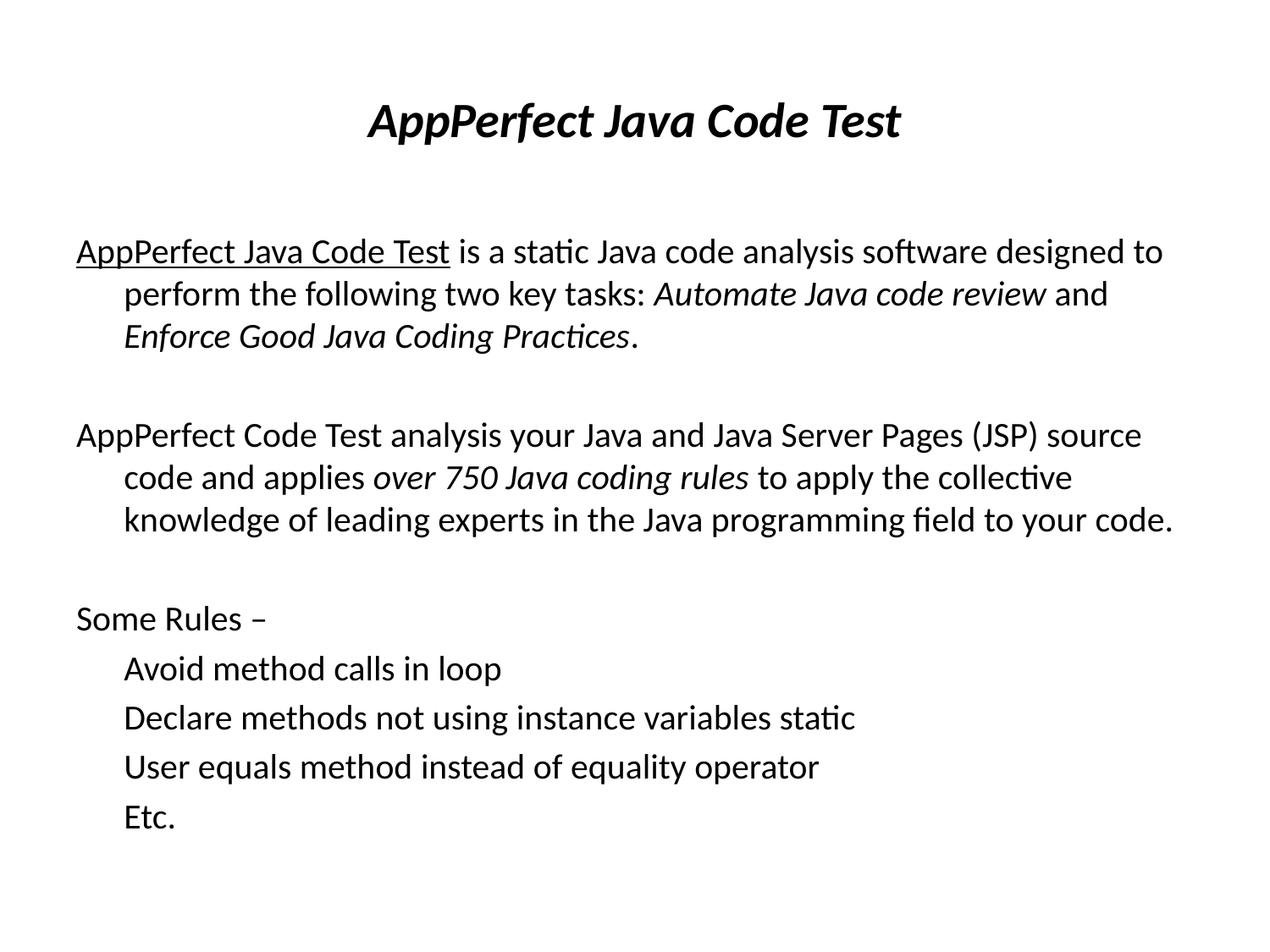

# AppPerfect Java Code Test
AppPerfect Java Code Test is a static Java code analysis software designed to perform the following two key tasks: Automate Java code review and Enforce Good Java Coding Practices.

AppPerfect Code Test analysis your Java and Java Server Pages (JSP) source code and applies over 750 Java coding rules to apply the collective knowledge of leading experts in the Java programming field to your code.

Some Rules –
	Avoid method calls in loop
	Declare methods not using instance variables static
	User equals method instead of equality operator
	Etc.